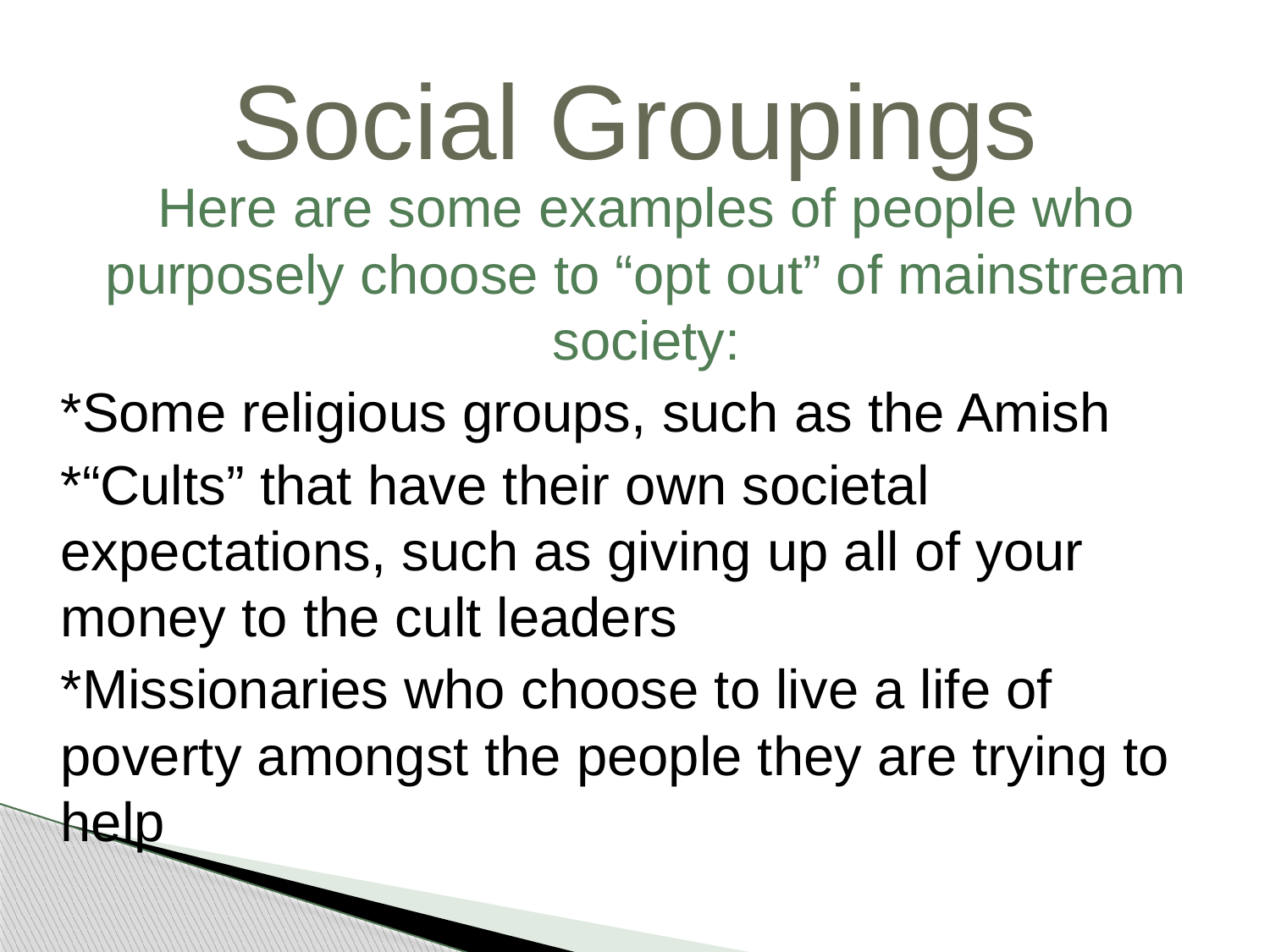

# Social Groupings
Here are some examples of people who purposely choose to “opt out” of mainstream society:
*Some religious groups, such as the Amish
*“Cults” that have their own societal expectations, such as giving up all of your money to the cult leaders
*Missionaries who choose to live a life of poverty amongst the people they are trying to help